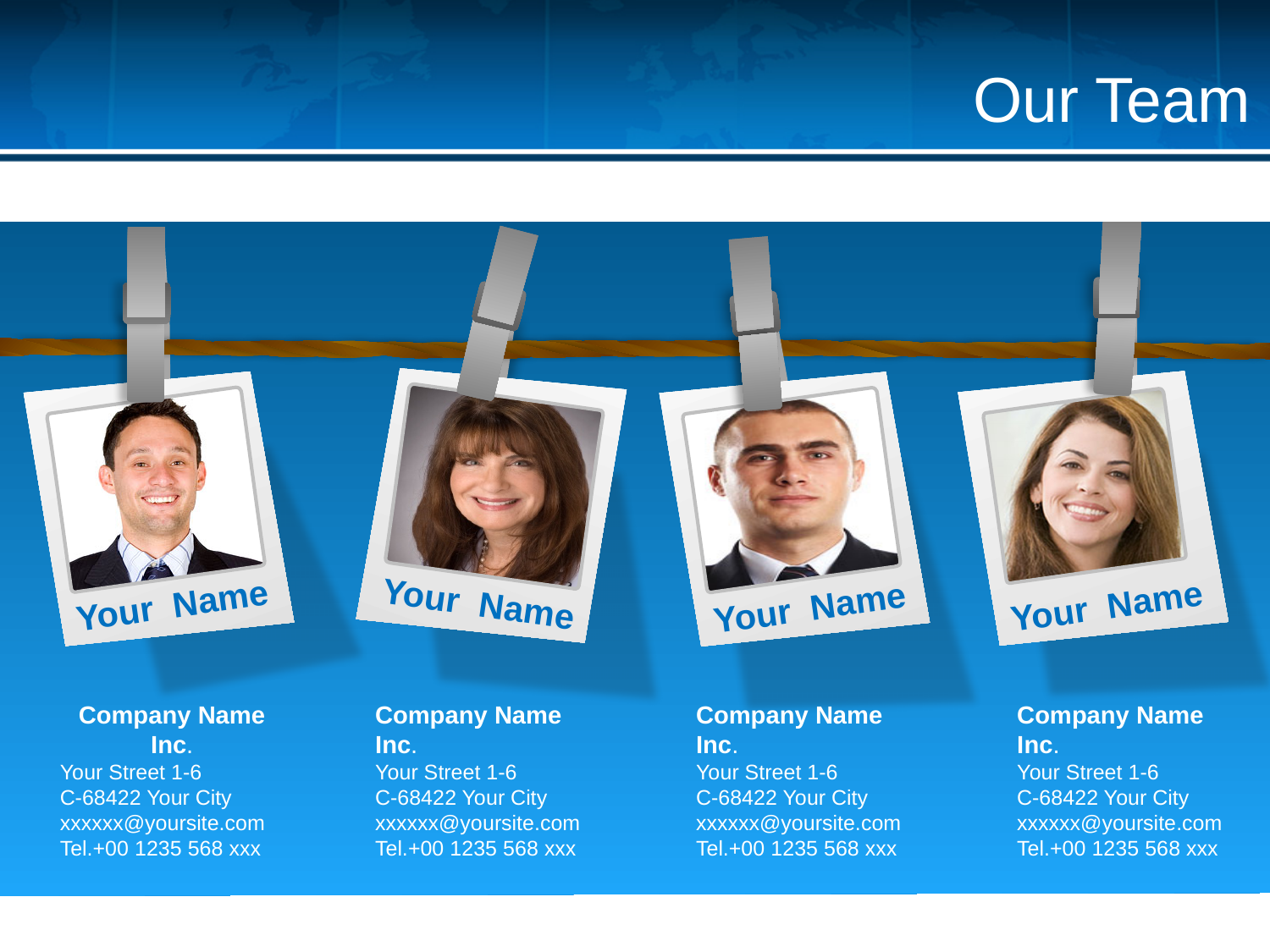

Our Team

Your  Name

Your  Name
Your  Name
Your  Name

Company Name Inc.
 Your Street 1-6
 C-68422 Your City
 xxxxxx@yoursite.com
 Tel.+00 1235 568 xxx
Company Name Inc.
Your Street 1-6
C-68422 Your City
xxxxxx@yoursite.com
Tel.+00 1235 568 xxx
Company Name Inc.
Your Street 1-6
C-68422 Your City
xxxxxx@yoursite.com
Tel.+00 1235 568 xxx
Company Name Inc.
Your Street 1-6
C-68422 Your City
xxxxxx@yoursite.com
Tel.+00 1235 568 xxx